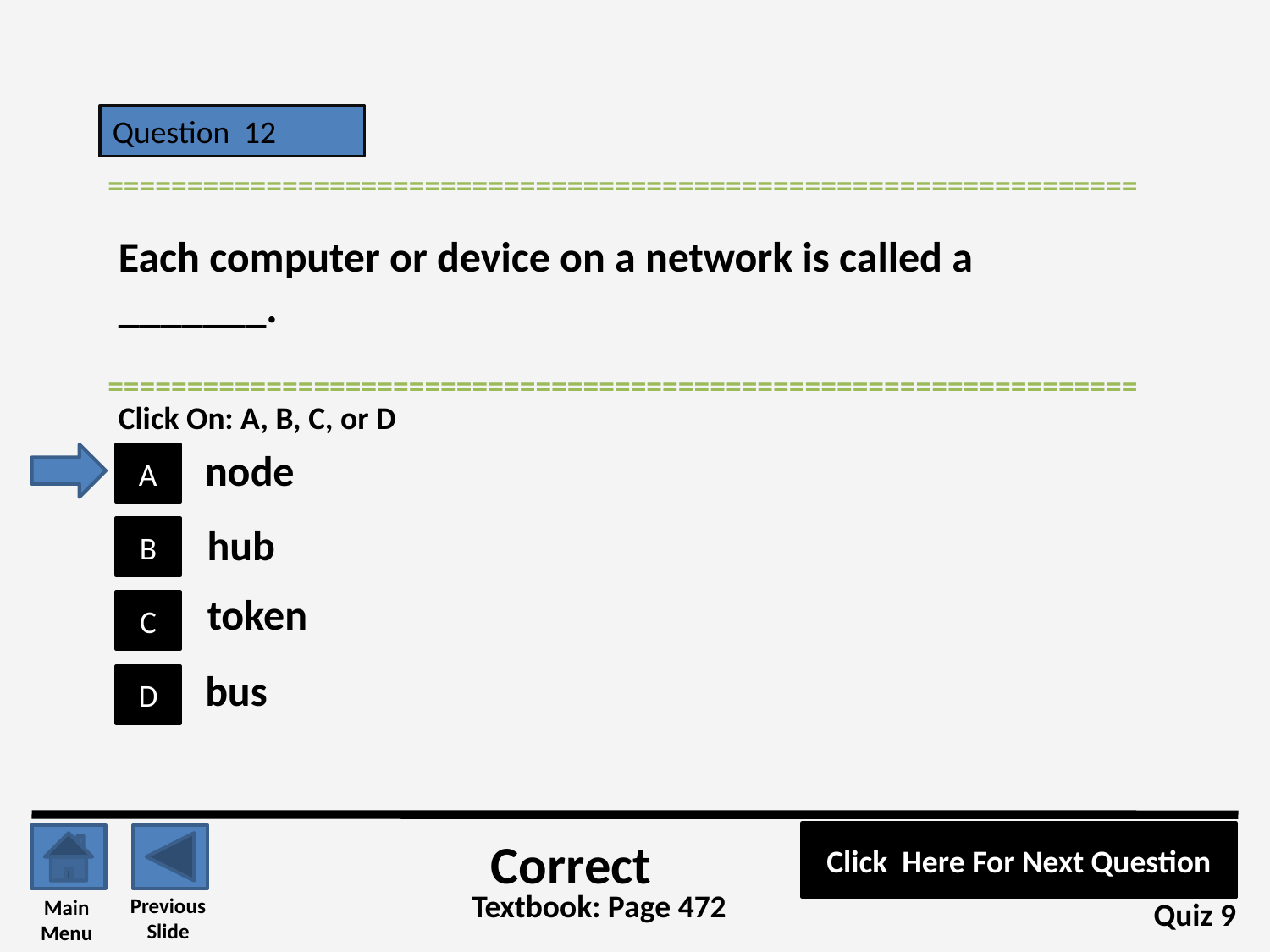

Question  12
=================================================================
Each computer or device on a network is called a _______.
=================================================================
Click On: A, B, C, or D

node

A

hub
B

token
C

bus
D
Click  Here For Next Question

Correct
Textbook: Page 472
Previous
Slide
Main
Menu
Quiz 9